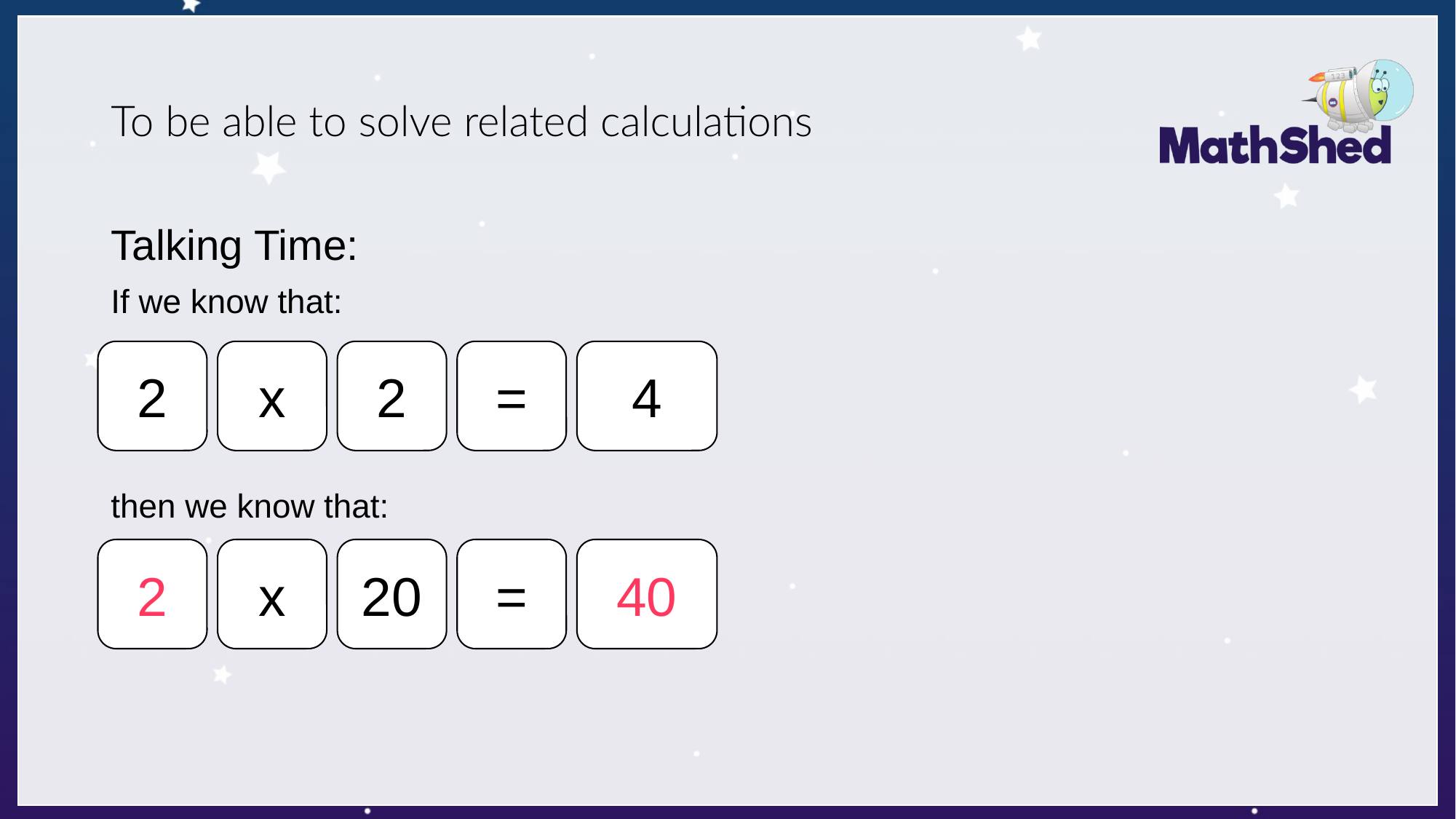

# To be able to solve related calculations
Talking Time:
If we know that:

then we know that:

2
x
2
=
4
2
x
20
=
40